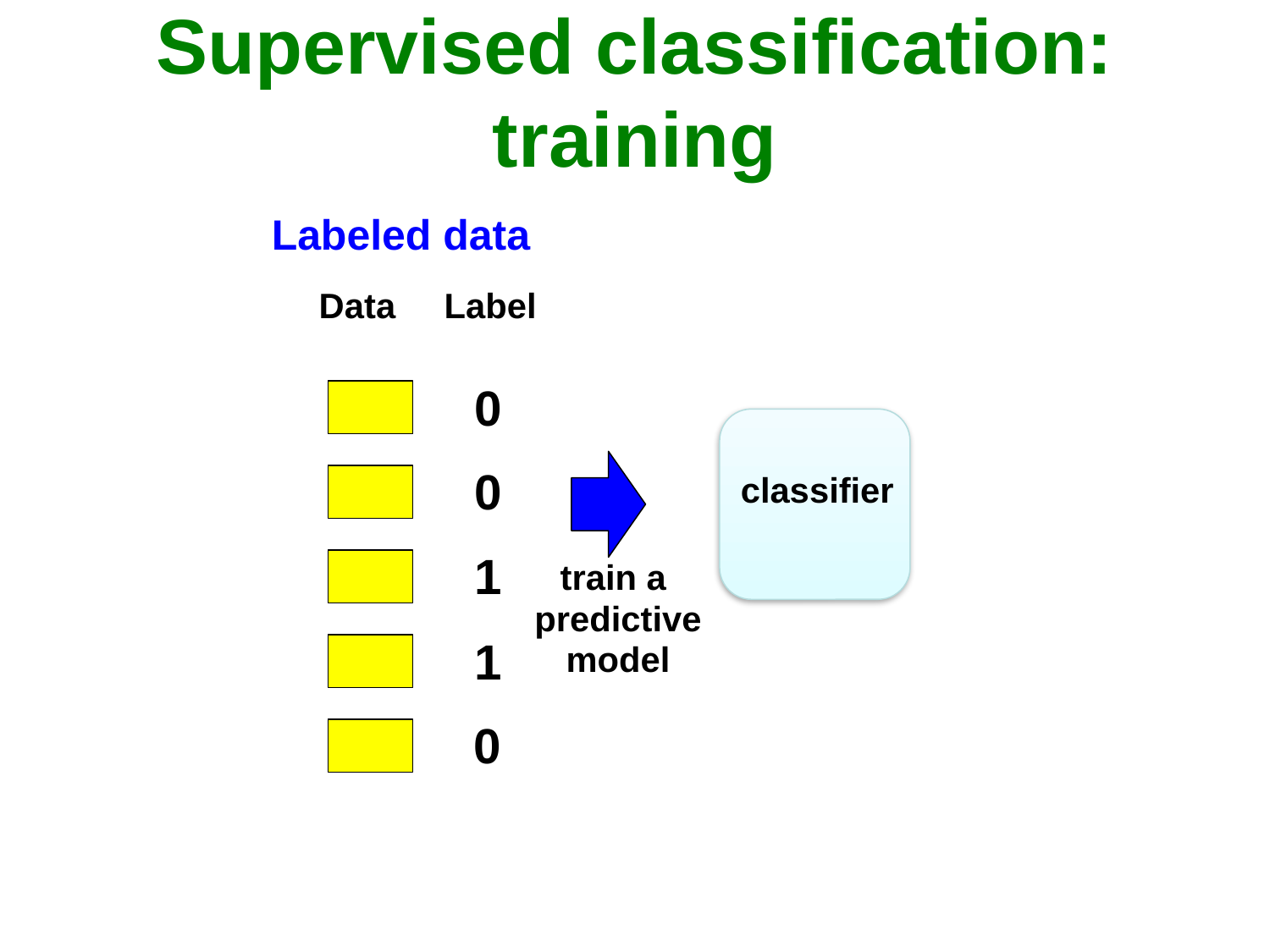

# Supervised classification: training
Labeled data
Data
Label

0

classifier

0

1
train a
predictive
model

1

0